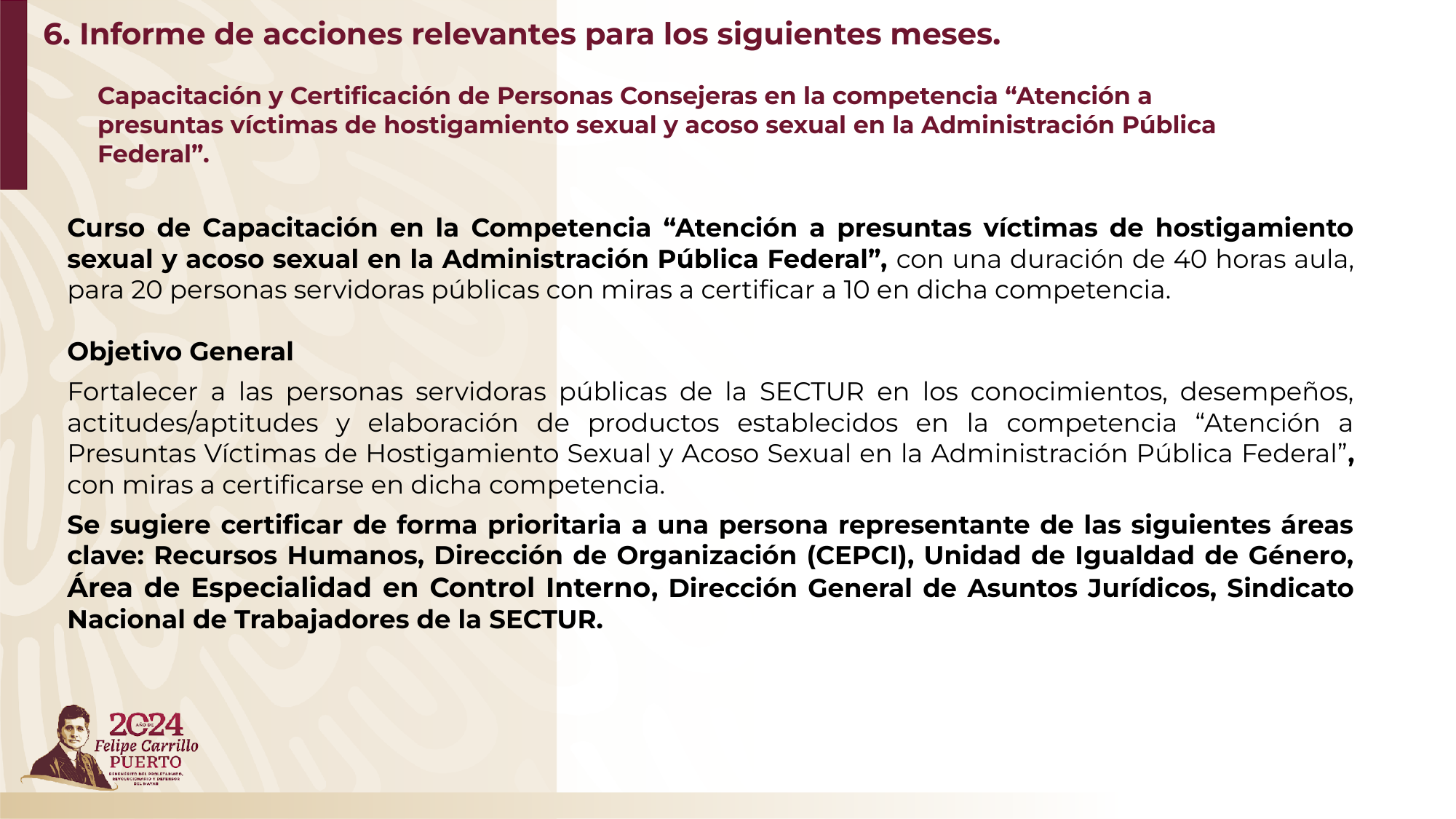

# 6. Informe de acciones relevantes para los siguientes meses. Capacitación y Certificación de Personas Consejeras en la competencia “Atención a presuntas víctimas de hostigamiento sexual y acoso sexual en la Administración Pública Federal”.
Curso de Capacitación en la Competencia “Atención a presuntas víctimas de hostigamiento sexual y acoso sexual en la Administración Pública Federal”, con una duración de 40 horas aula, para 20 personas servidoras públicas con miras a certificar a 10 en dicha competencia.

Objetivo General
Fortalecer a las personas servidoras públicas de la SECTUR en los conocimientos, desempeños, actitudes/aptitudes y elaboración de productos establecidos en la competencia “Atención a Presuntas Víctimas de Hostigamiento Sexual y Acoso Sexual en la Administración Pública Federal”, con miras a certificarse en dicha competencia.
Se sugiere certificar de forma prioritaria a una persona representante de las siguientes áreas clave: Recursos Humanos, Dirección de Organización (CEPCI), Unidad de Igualdad de Género, Área de Especialidad en Control Interno, Dirección General de Asuntos Jurídicos, Sindicato Nacional de Trabajadores de la SECTUR.